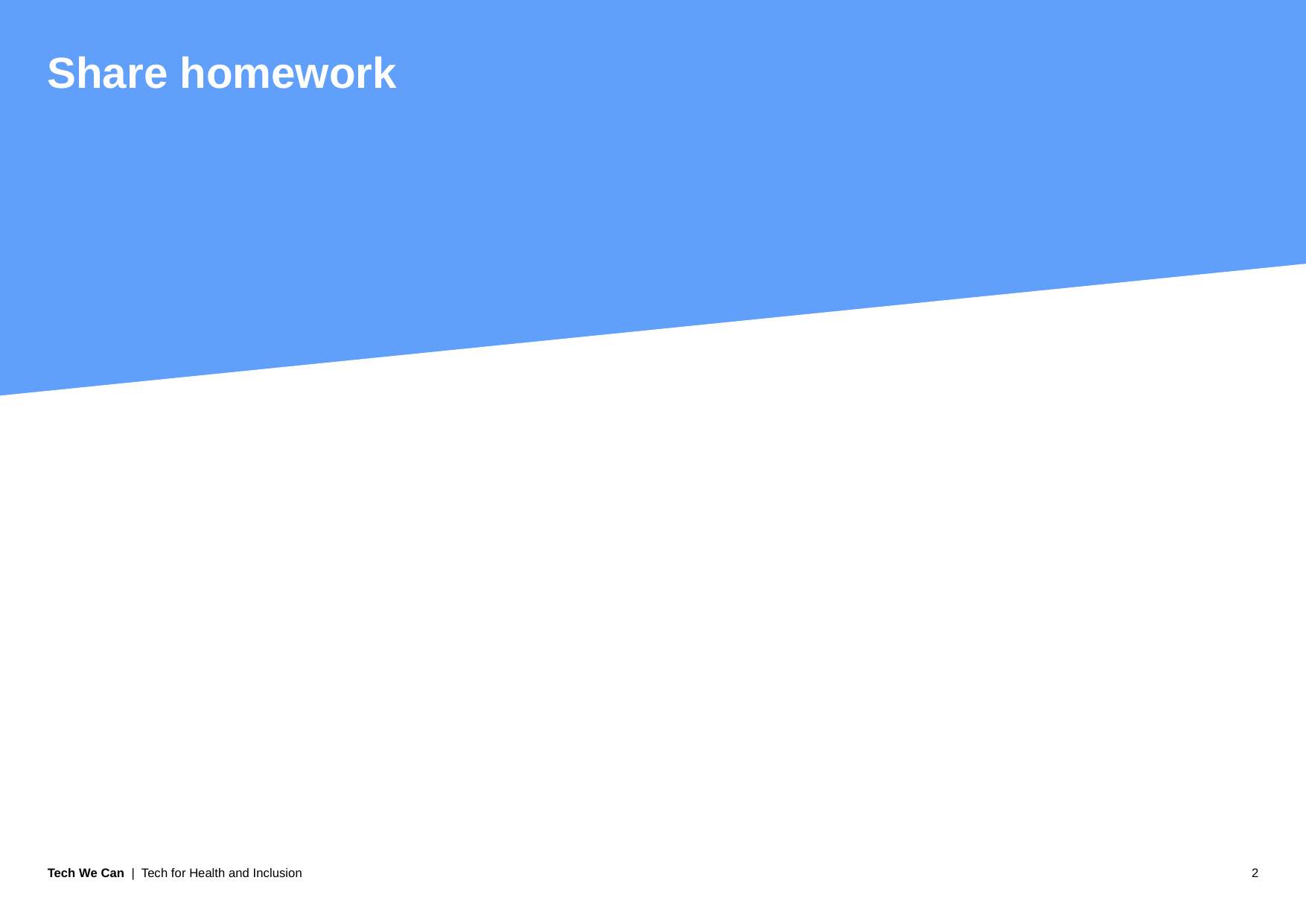

# Share homework

Tech We Can  |  Tech for Health and Inclusion
2